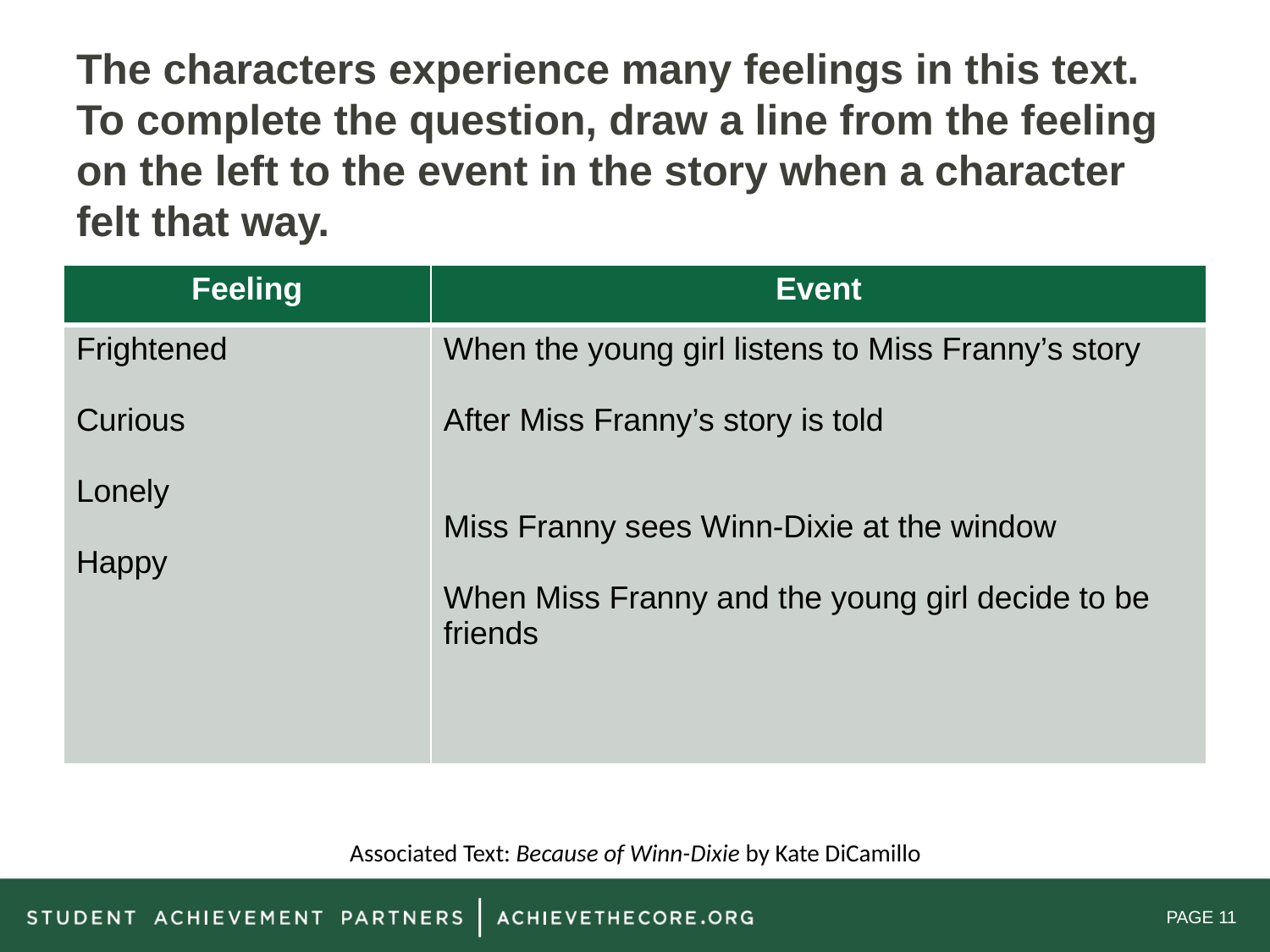

The characters experience many feelings in this text. To complete the question, draw a line from the feeling on the left to the event in the story when a character felt that way.

| Feeling | Event |
| --- | --- |
| Frightened Curious Lonely Happy | When the young girl listens to Miss Franny’s story After Miss Franny’s story is told Miss Franny sees Winn-Dixie at the window When Miss Franny and the young girl decide to be friends |
Associated Text: Because of Winn-Dixie by Kate DiCamillo